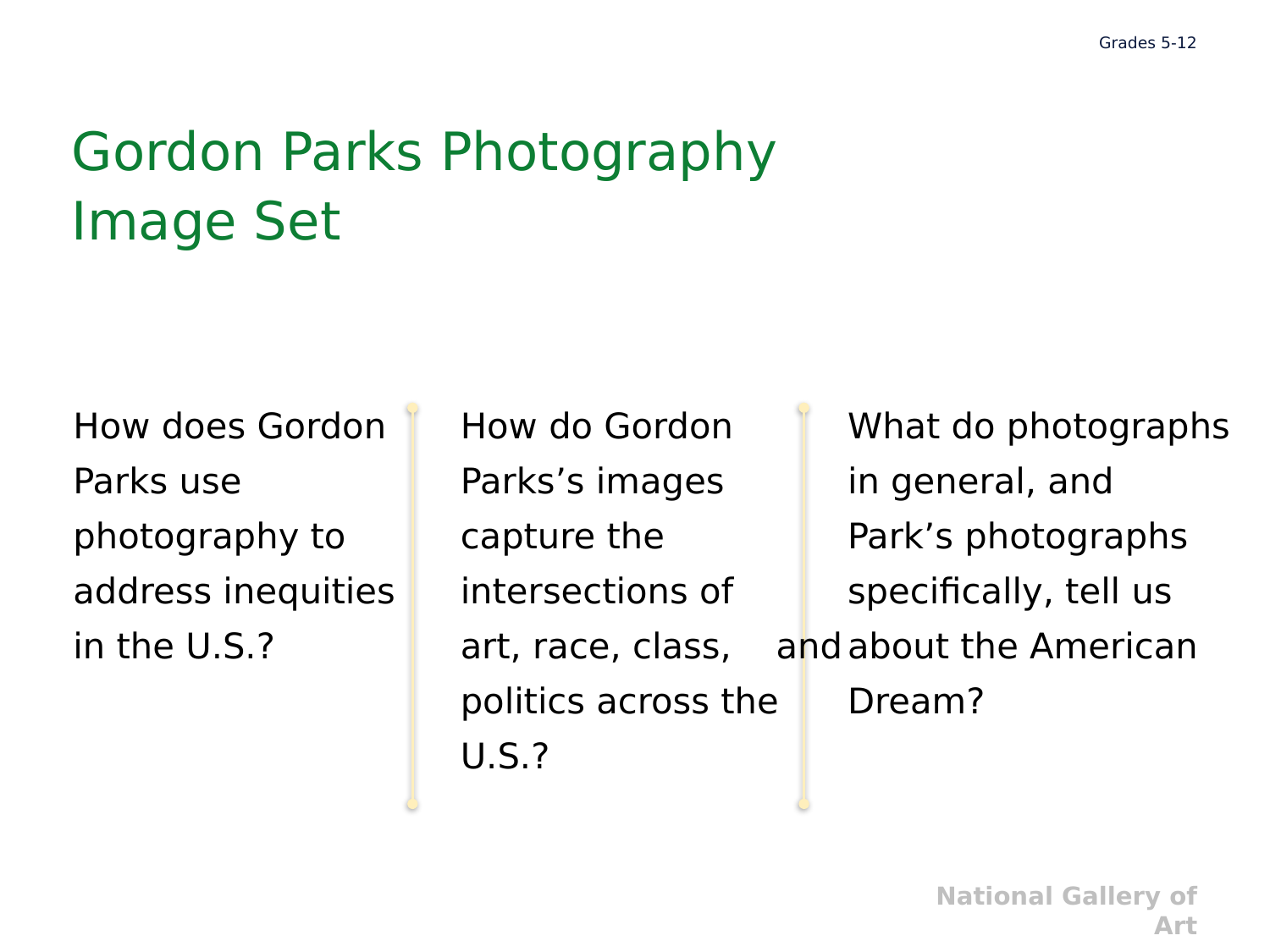

# Gordon Parks Photography Image Set
How does Gordon Parks use photography to address inequities   in the U.S.?

How do Gordon Parks’s images capture the intersections of     art, race, class,    and politics across the U.S.?
What do photographs in general, and
Park’s photographs specifically, tell us about the American Dream?